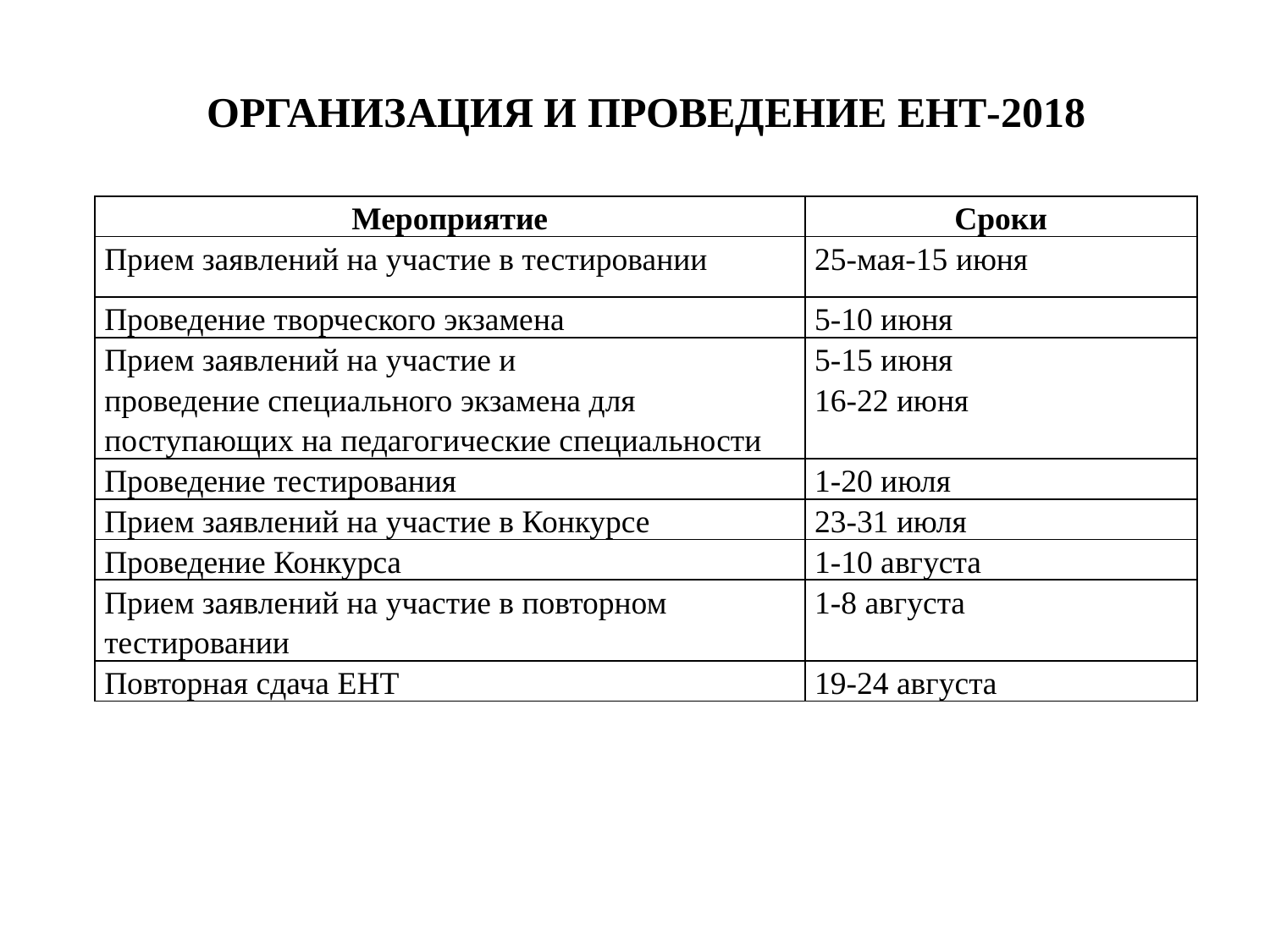

# ОРГАНИЗАЦИЯ И ПРОВЕДЕНИЕ ЕНТ-2018
| Мероприятие | Сроки |
| --- | --- |
| Прием заявлений на участие в тестировании | 25-мая-15 июня |
| Проведение творческого экзамена | 5-10 июня |
| Прием заявлений на участие и проведение специального экзамена для поступающих на педагогические специальности | 5-15 июня 16-22 июня |
| Проведение тестирования | 1-20 июля |
| Прием заявлений на участие в Конкурсе | 23-31 июля |
| Проведение Конкурса | 1-10 августа |
| Прием заявлений на участие в повторном тестировании | 1-8 августа |
| Повторная сдача ЕНТ | 19-24 августа |